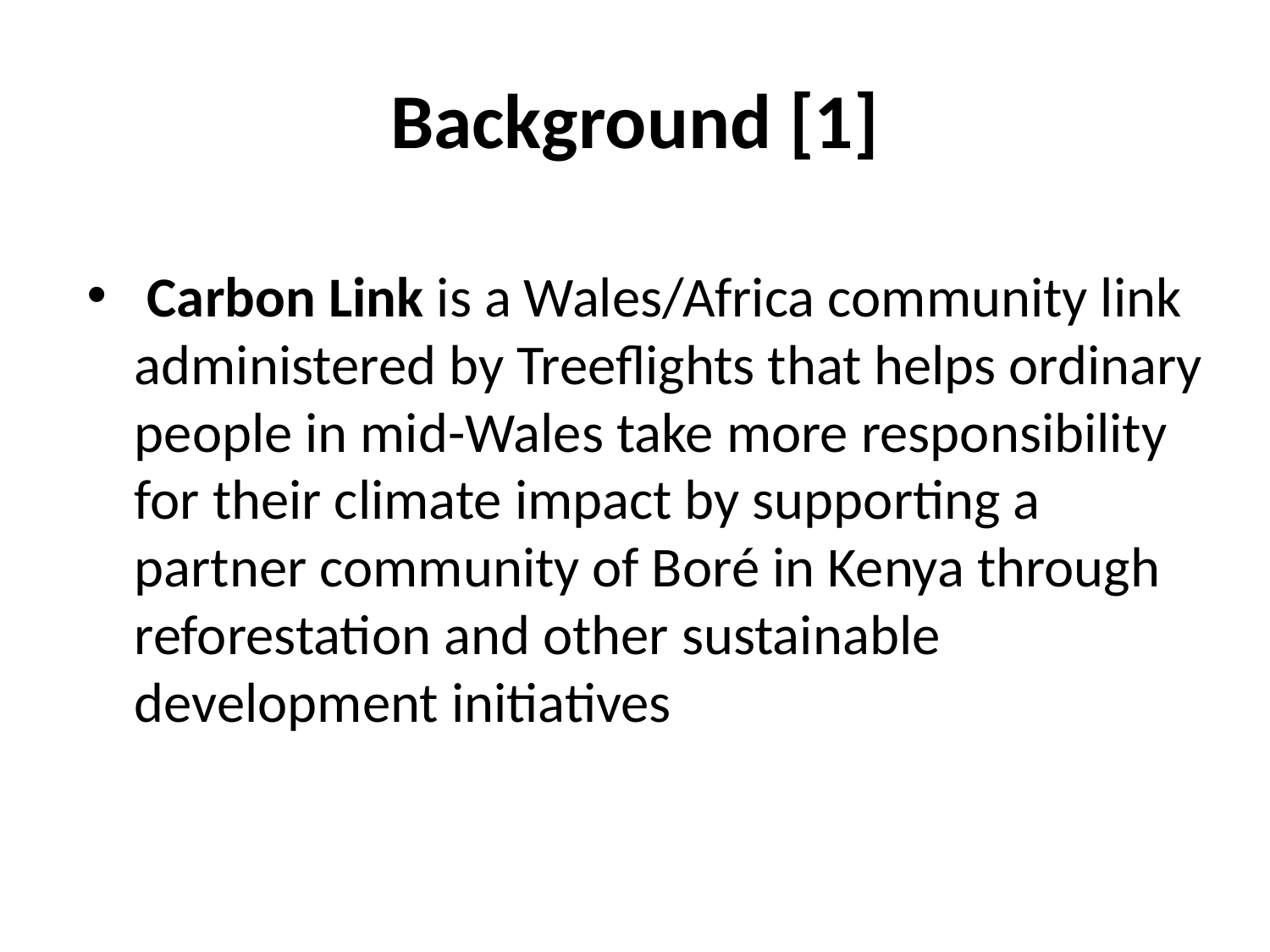

# Background [1]
 Carbon Link is a Wales/Africa community link administered by Treeflights that helps ordinary people in mid-Wales take more responsibility for their climate impact by supporting a partner community of Boré in Kenya through reforestation and other sustainable development initiatives